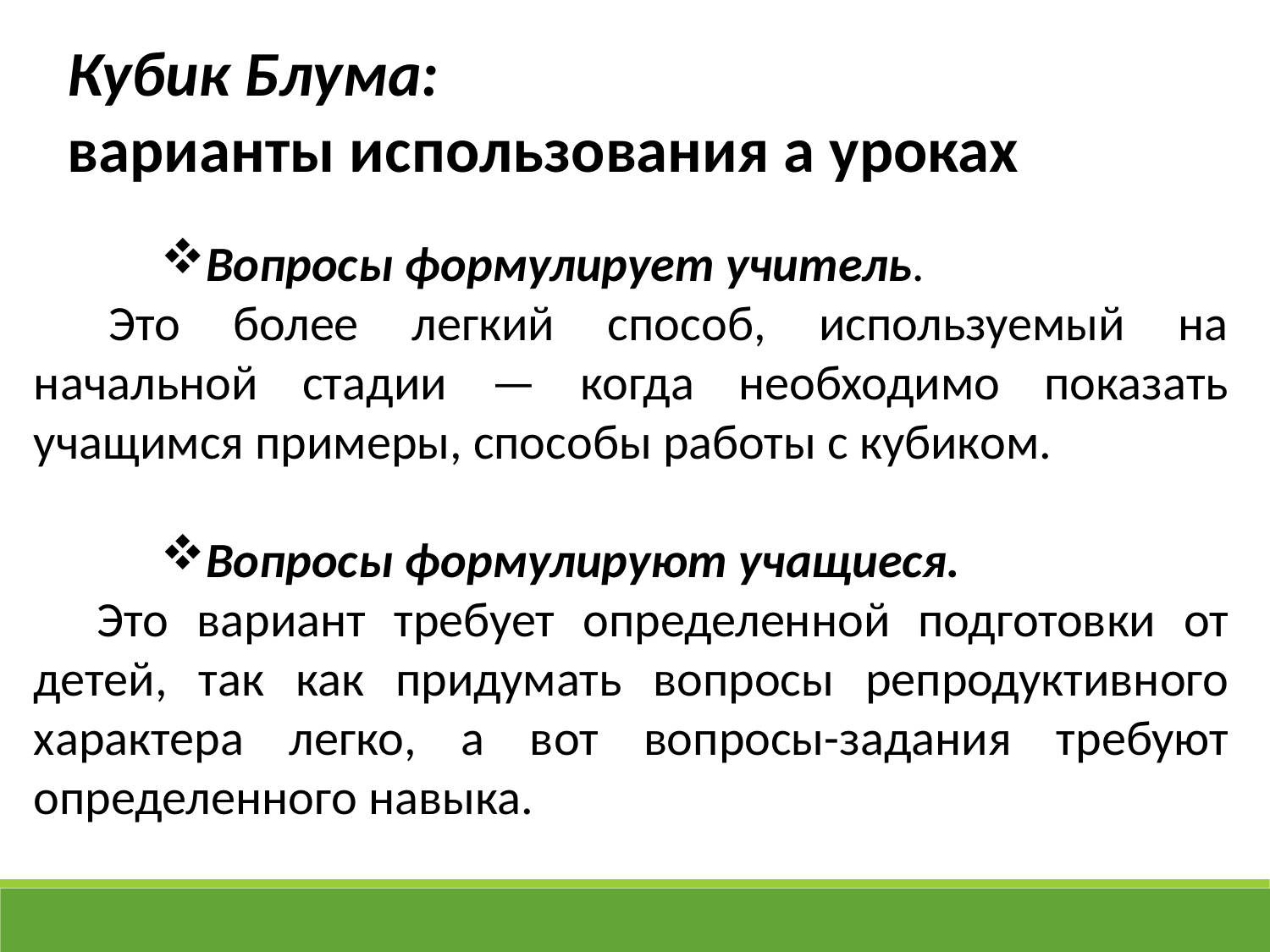

Кубик Блума:
варианты использования а уроках
Вопросы формулирует учитель.
 Это более легкий способ, используемый на начальной стадии — когда необходимо показать учащимся примеры, способы работы с кубиком.

Вопросы формулируют учащиеся.
Это вариант требует определенной подготовки от детей, так как придумать вопросы репродуктивного характера легко, а вот вопросы-задания требуют определенного навыка.